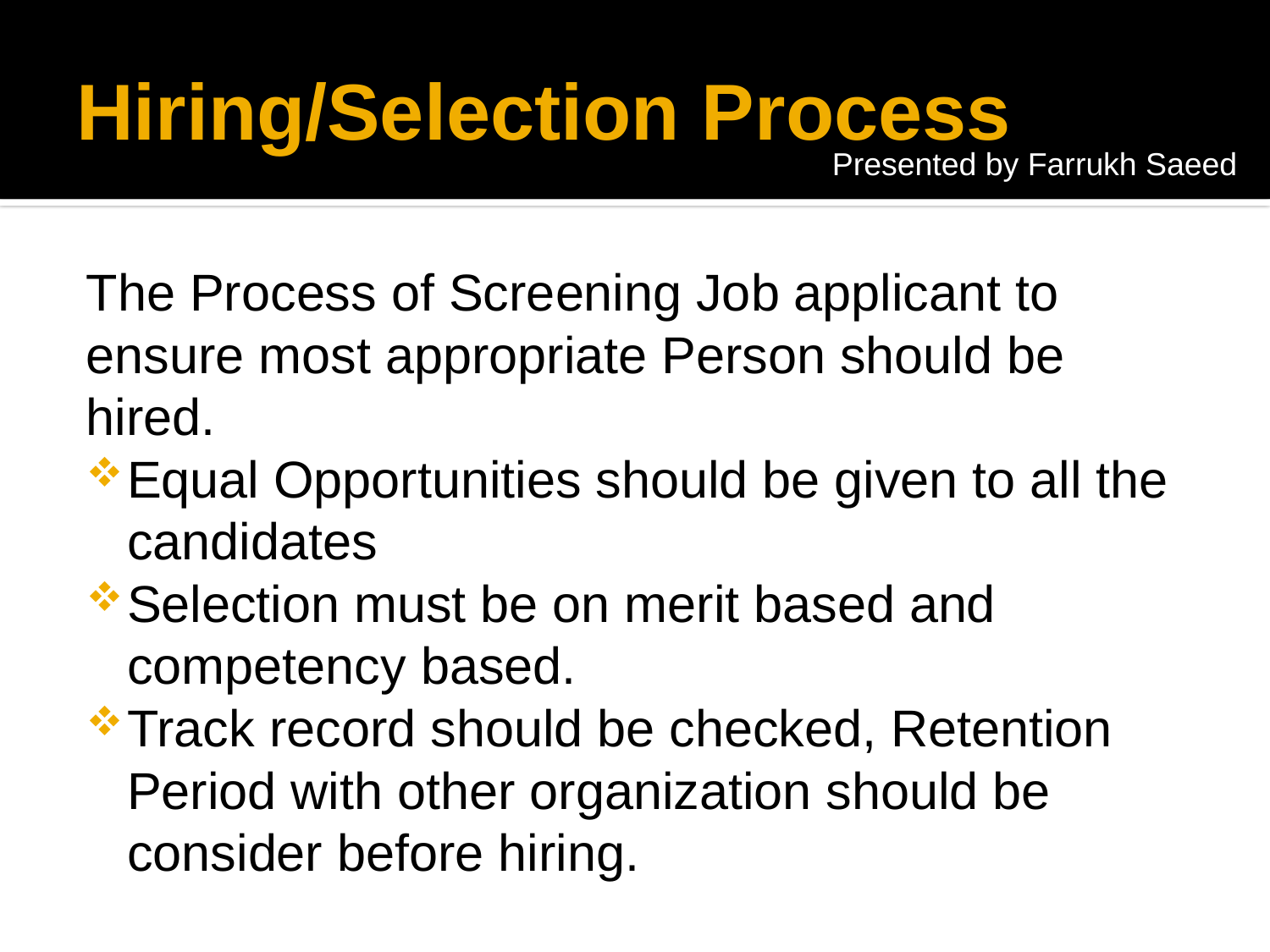

# Hiring/Selection Process
Presented by Farrukh Saeed
The Process of Screening Job applicant to ensure most appropriate Person should be hired.
Equal Opportunities should be given to all the candidates
Selection must be on merit based and  competency based.
Track record should be checked, Retention Period with other organization should be consider before hiring.